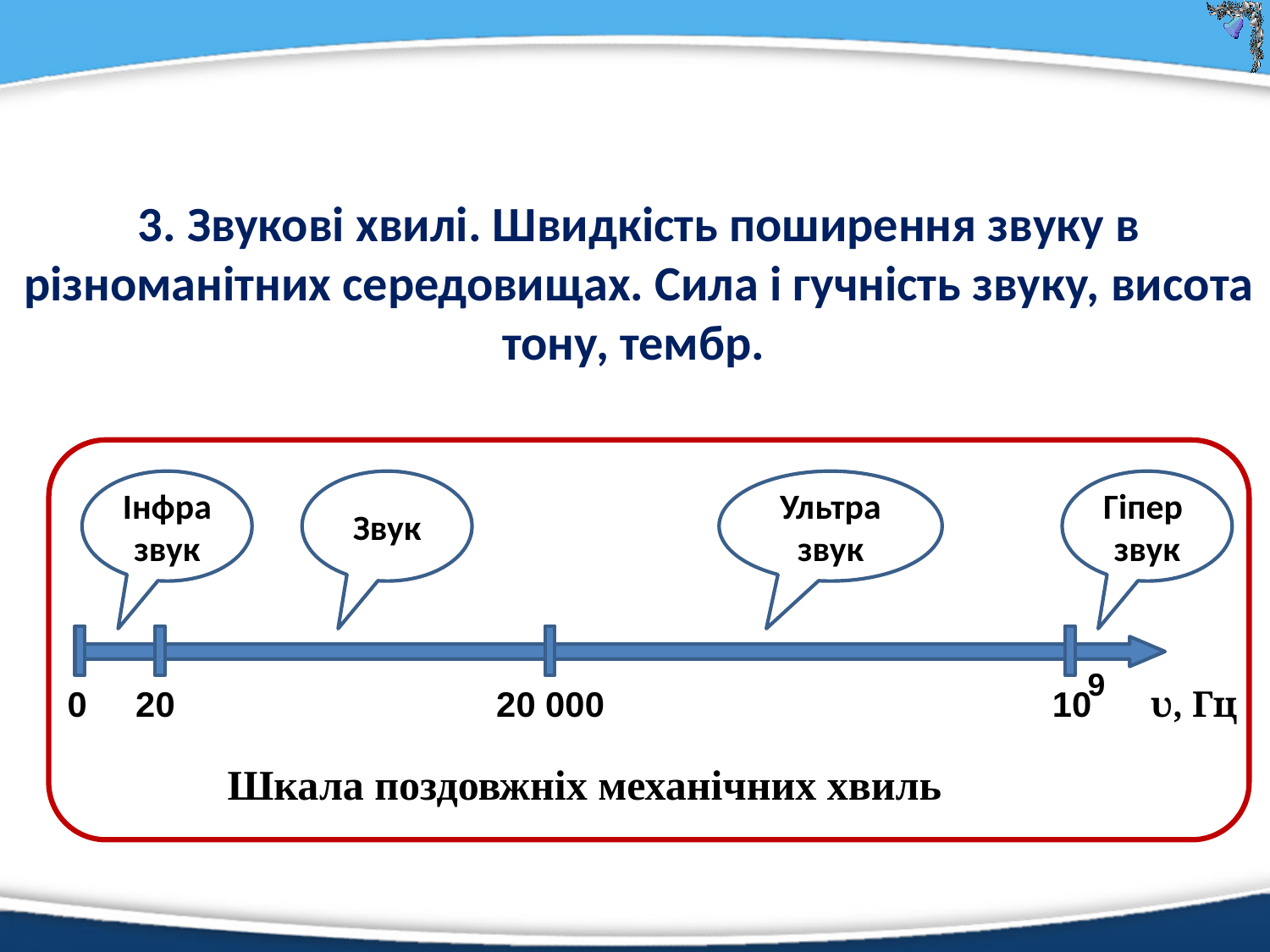

#
3. Звукові хвилі. Швидкість поширення звуку в різноманітних середовищах. Сила і гучність звуку, висота тону, тембр.

Інфра звук
Звук
Ультра звук
Гіпер  звук

9
0     20                                 20 000                                              10      υ, Гц
Шкала поздовжніх механічних хвиль